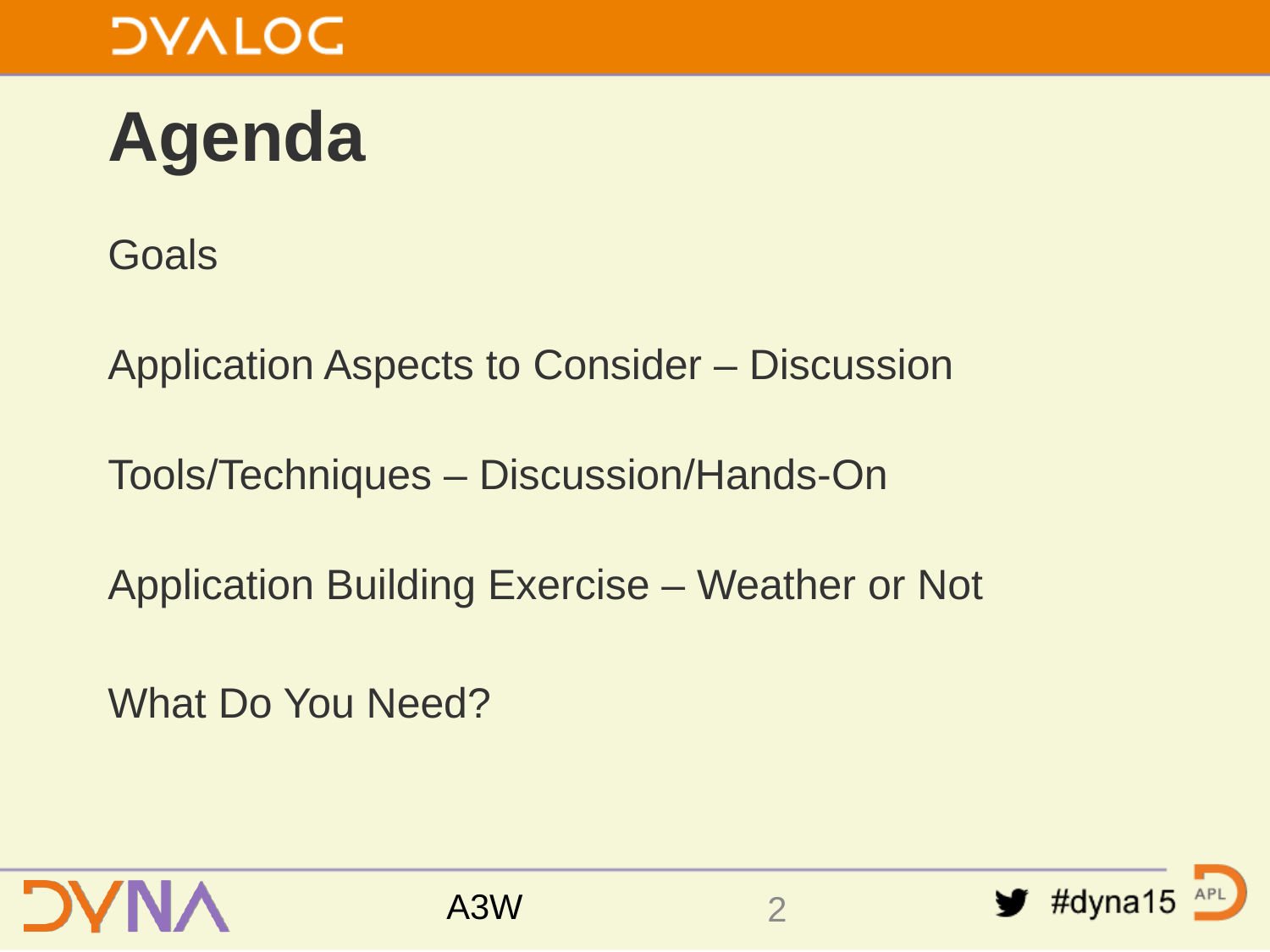

# Agenda
Goals
Application Aspects to Consider – Discussion
Tools/Techniques – Discussion/Hands-On
Application Building Exercise – Weather or Not

What Do You Need?
2
A3W